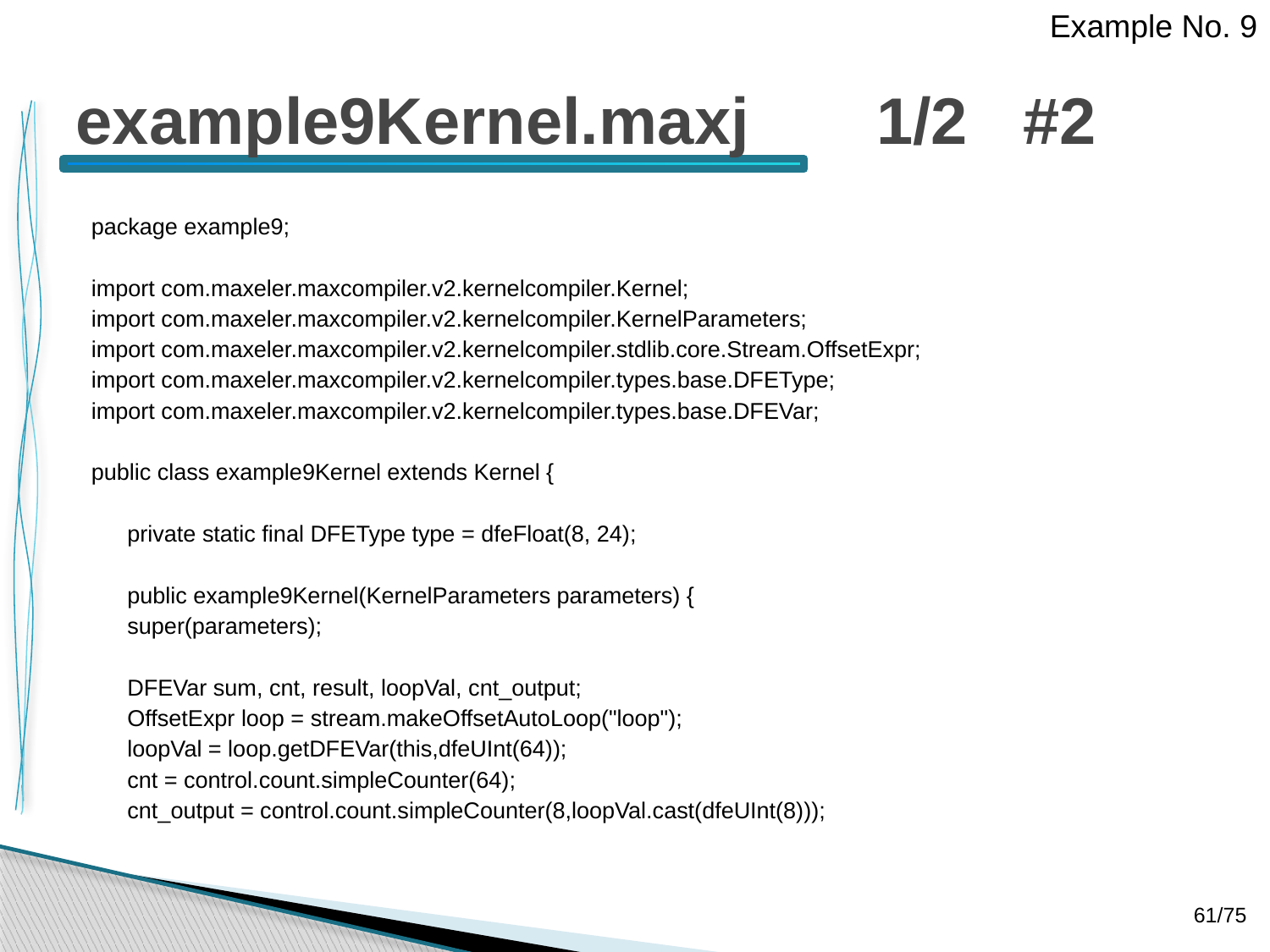

Example No. 9
# example9Kernel.maxj       1/2   #2
package example9;

import com.maxeler.maxcompiler.v2.kernelcompiler.Kernel;
import com.maxeler.maxcompiler.v2.kernelcompiler.KernelParameters;
import com.maxeler.maxcompiler.v2.kernelcompiler.stdlib.core.Stream.OffsetExpr;
import com.maxeler.maxcompiler.v2.kernelcompiler.types.base.DFEType;
import com.maxeler.maxcompiler.v2.kernelcompiler.types.base.DFEVar;

public class example9Kernel extends Kernel {

	private static final DFEType type = dfeFloat(8, 24);

	public example9Kernel(KernelParameters parameters) {
		super(parameters);

		DFEVar sum, cnt, result, loopVal, cnt_output;
		OffsetExpr loop = stream.makeOffsetAutoLoop("loop");
		loopVal = loop.getDFEVar(this,dfeUInt(64));
		cnt = control.count.simpleCounter(64);
		cnt_output = control.count.simpleCounter(8,loopVal.cast(dfeUInt(8)));